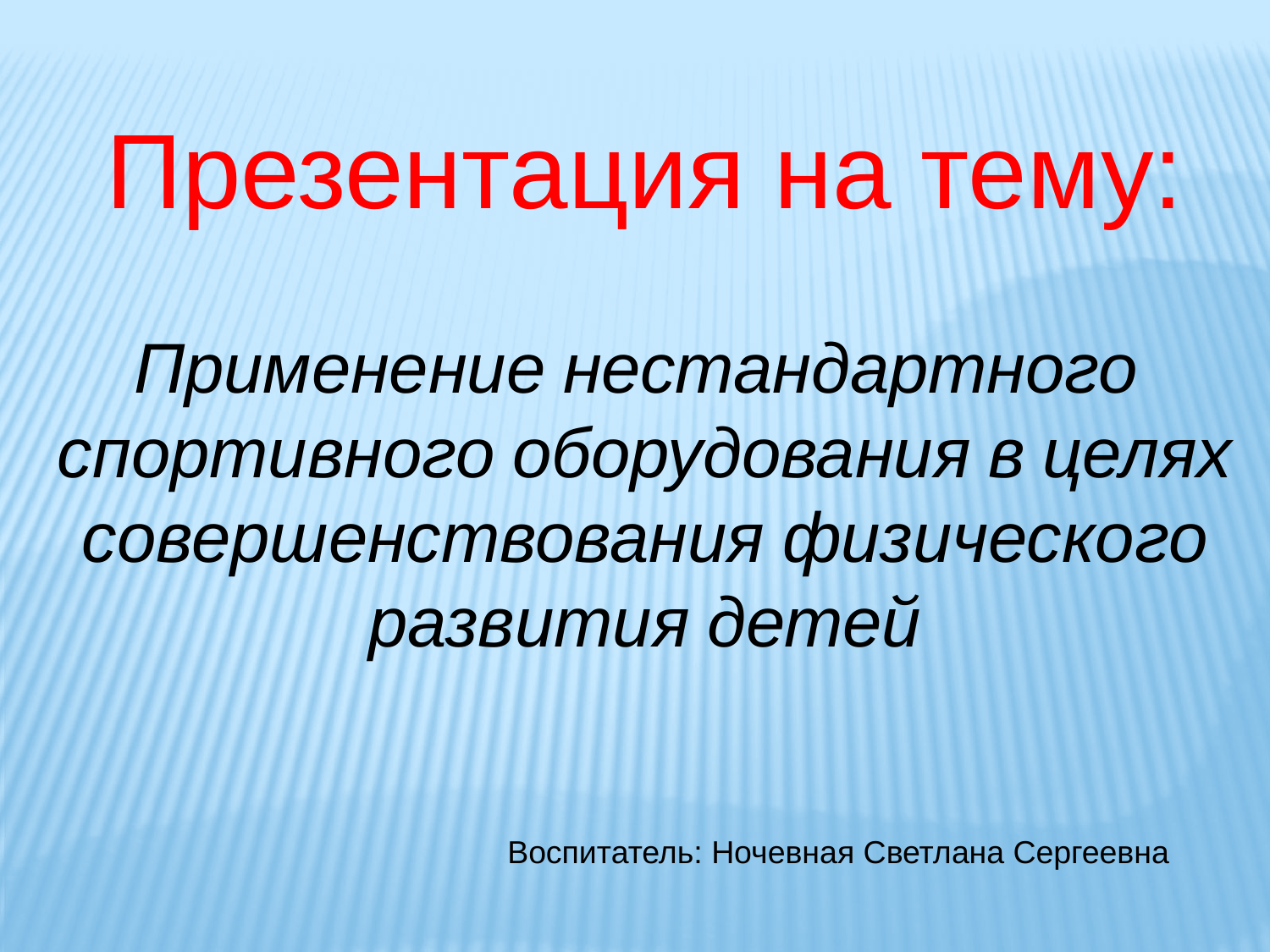

Презентация на тему:

Применение нестандартного  спортивного оборудования в целях совершенствования физического развития детей
Воспитатель: Ночевная Светлана Сергеевна